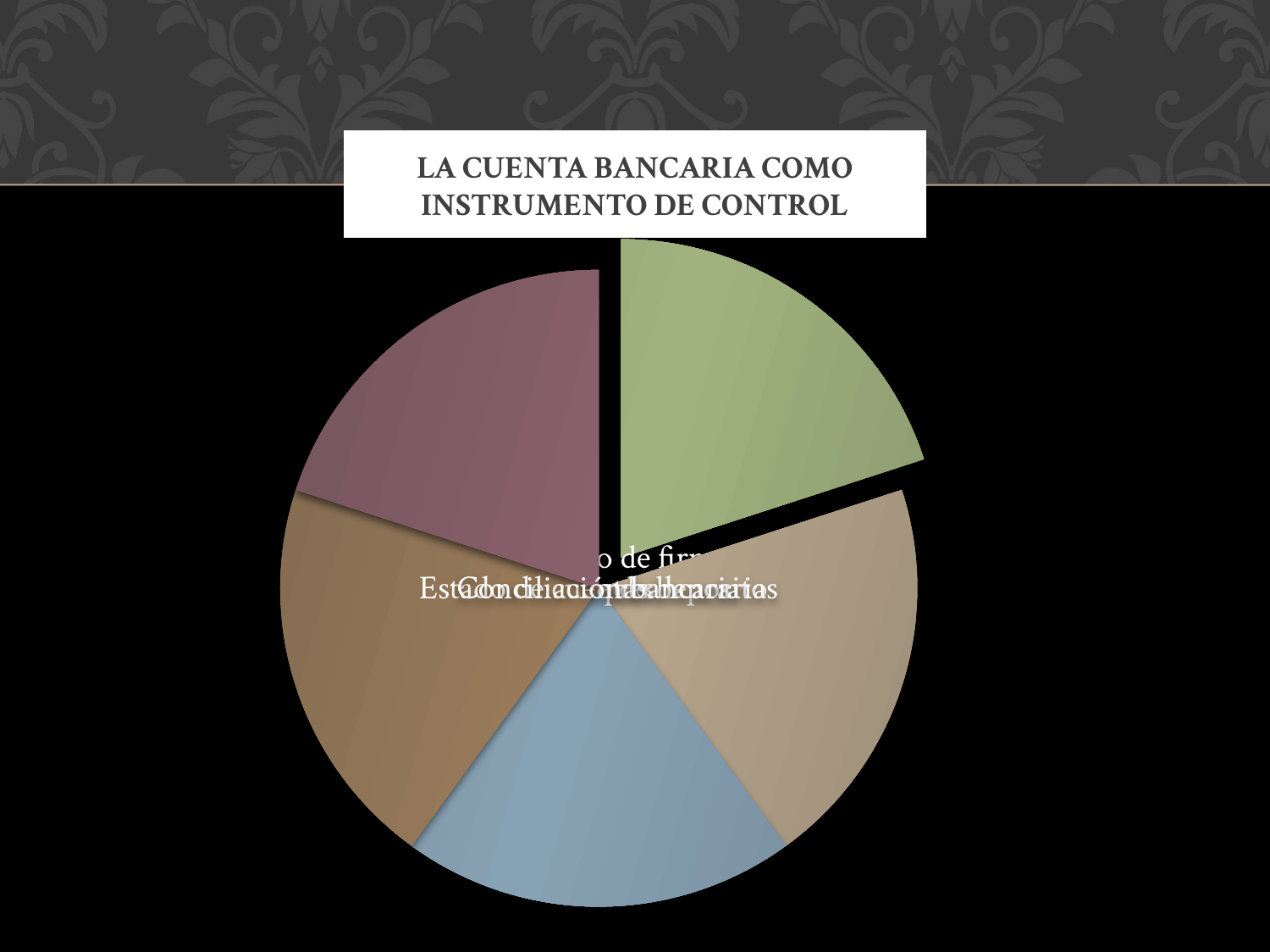

# La cuenta bancaria como instrumento de control
Registro de firmas
Comprobante de deposito
Cheques
Estado de cuentas bancarias
Conciliación bancaria